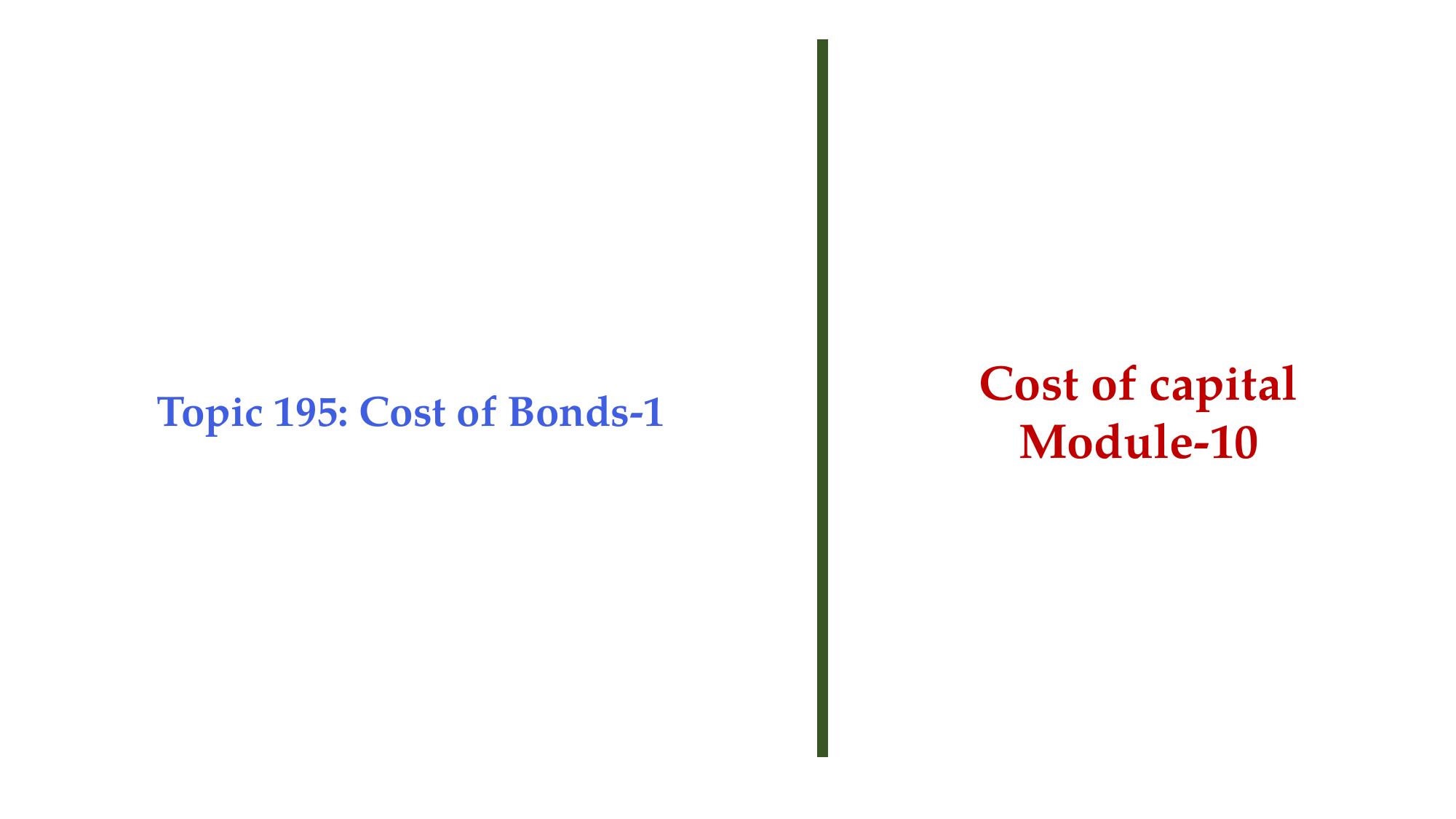

Topic 195: Cost of Bonds-1
Cost of capital
Module-10